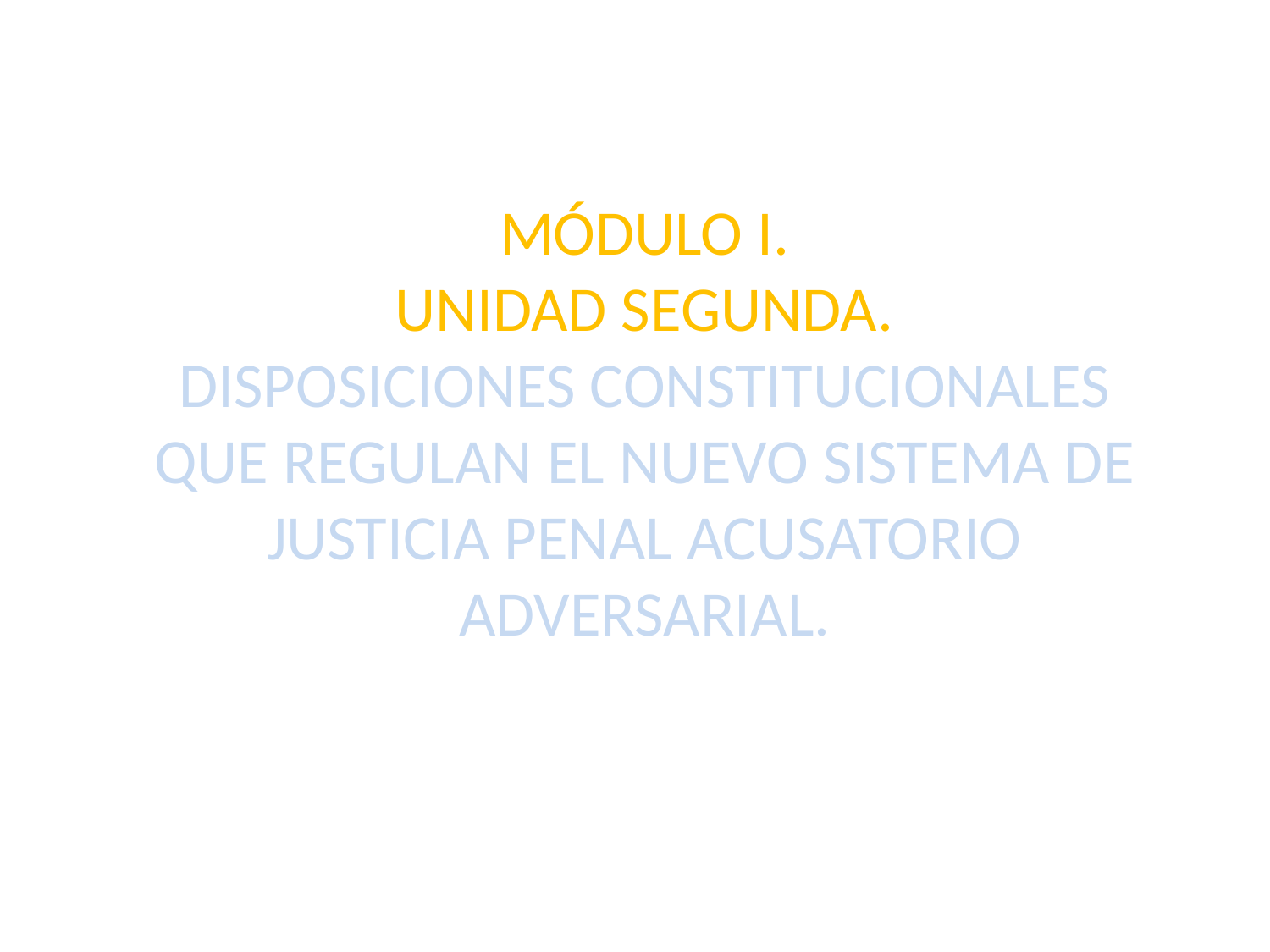

# MÓDULO I. UNIDAD SEGUNDA. DISPOSICIONES CONSTITUCIONALES QUE REGULAN EL NUEVO SISTEMA DE JUSTICIA PENAL ACUSATORIO ADVERSARIAL.